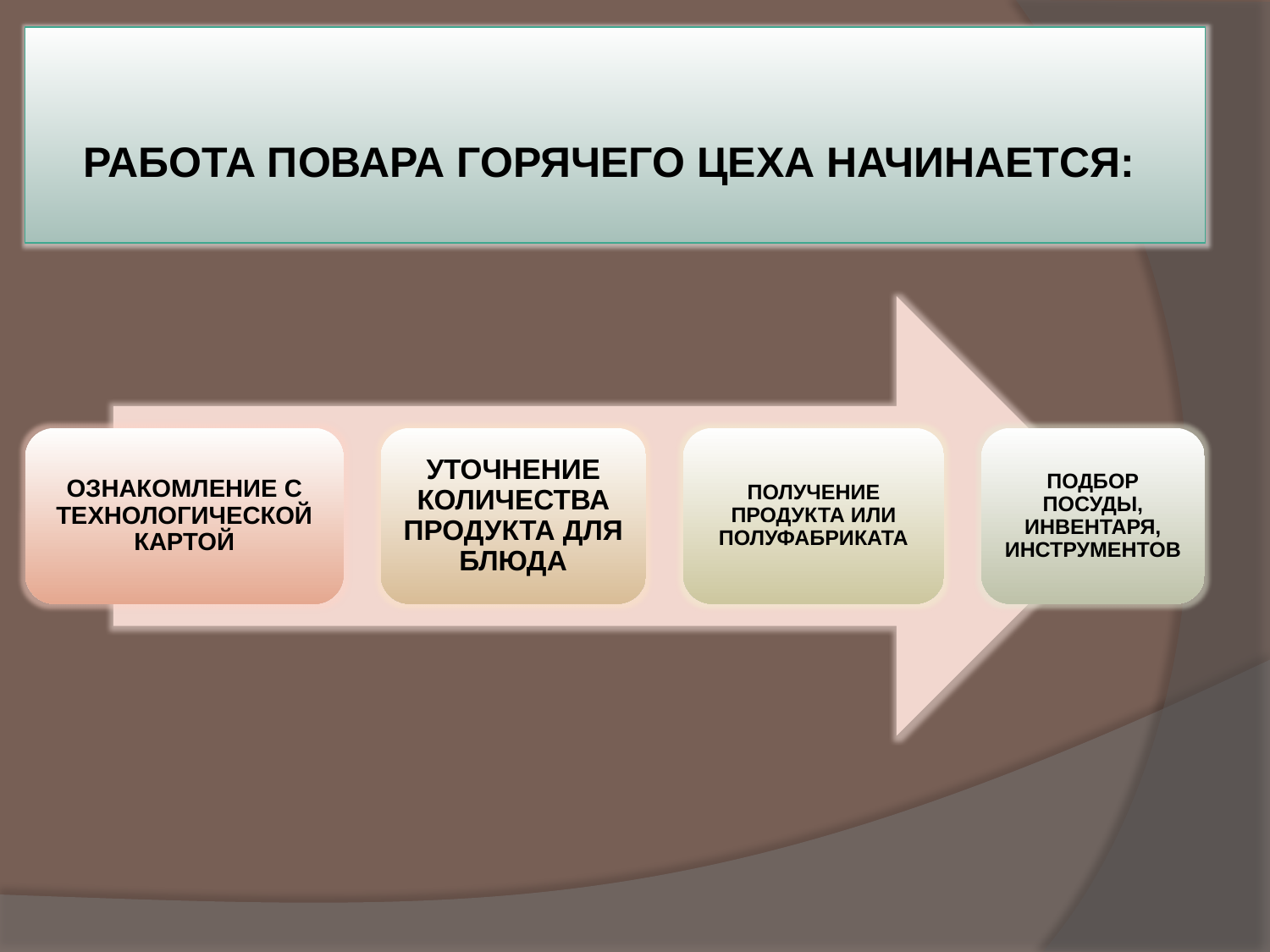

РАБОТА ПОВАРА ГОРЯЧЕГО ЦЕХА НАЧИНАЕТСЯ:

ОЗНАКОМЛЕНИЕ С ТЕХНОЛОГИЧЕСКОЙ КАРТОЙ
УТОЧНЕНИЕ КОЛИЧЕСТВА ПРОДУКТА ДЛЯ БЛЮДА
ПОЛУЧЕНИЕ ПРОДУКТА ИЛИ ПОЛУФАБРИКАТА
ПОДБОР ПОСУДЫ, ИНВЕНТАРЯ, ИНСТРУМЕНТОВ